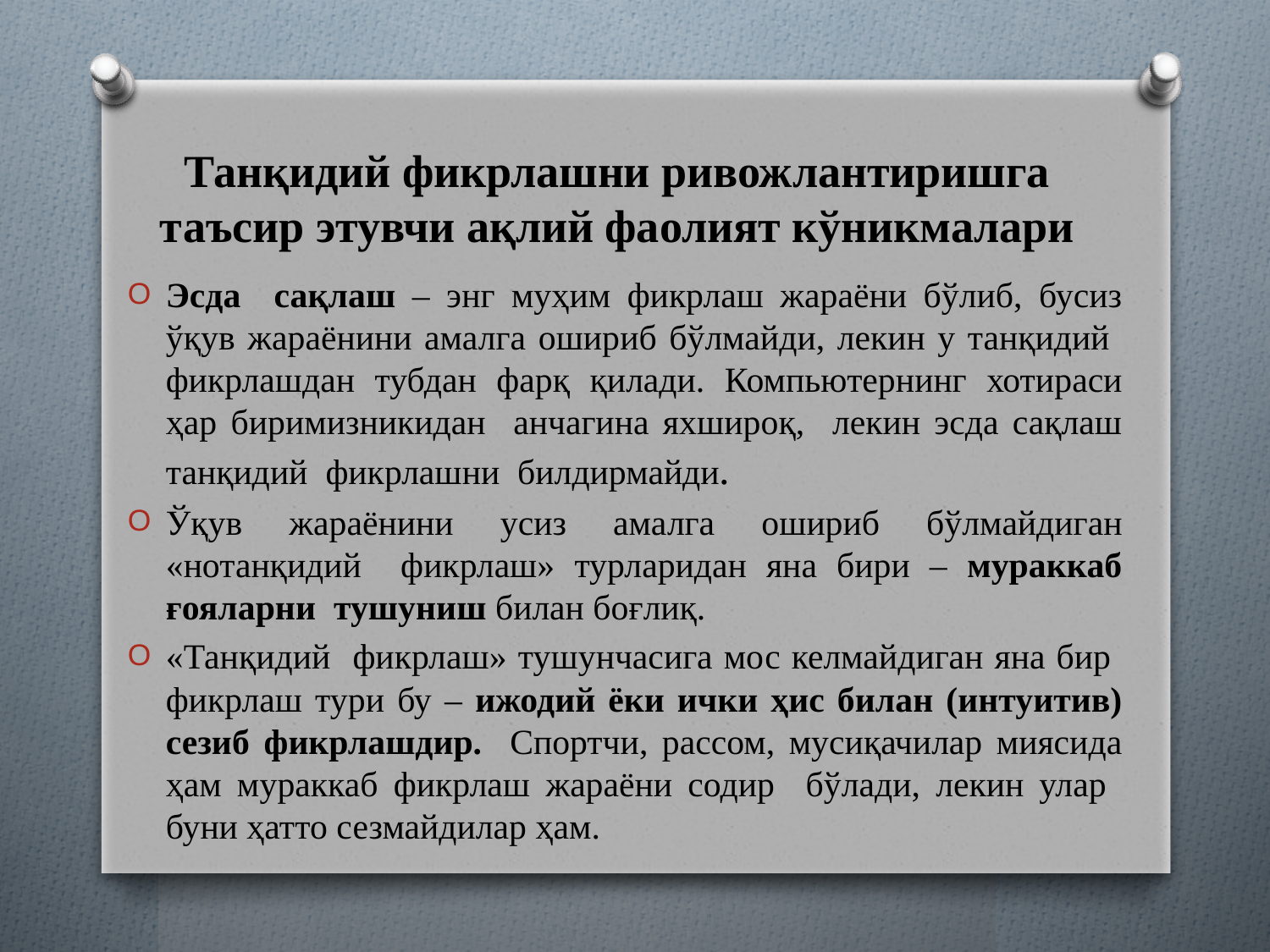

# Танқидий фикрлашни ривожлантиришга таъсир этувчи ақлий фаолият кўникмалари
Эсда  сақлаш – энг муҳим фикрлаш жараёни бўлиб, бусиз ўқув жараёнини амалга ошириб бўлмайди, лекин у танқидий  фикрлашдан тубдан фарқ қилади. Компьютернинг хотираси ҳар биримизникидан  анчагина яхшироқ,  лекин эсда сақлаш танқидий  фикрлашни  билдирмайди.
Ўқув жараёнини усиз амалга ошириб бўлмайдиган «нотанқидий  фикрлаш» турларидан яна бири – мураккаб ғояларни  тушуниш билан боғлиқ.
«Танқидий  фикрлаш» тушунчасига мос келмайдиган яна бир  фикрлаш тури бу – ижодий ёки ички ҳис билан (интуитив) сезиб фикрлашдир.  Спортчи, рассом, мусиқачилар миясида ҳам мураккаб фикрлаш жараёни содир  бўлади, лекин улар  буни ҳатто сезмайдилар ҳам.